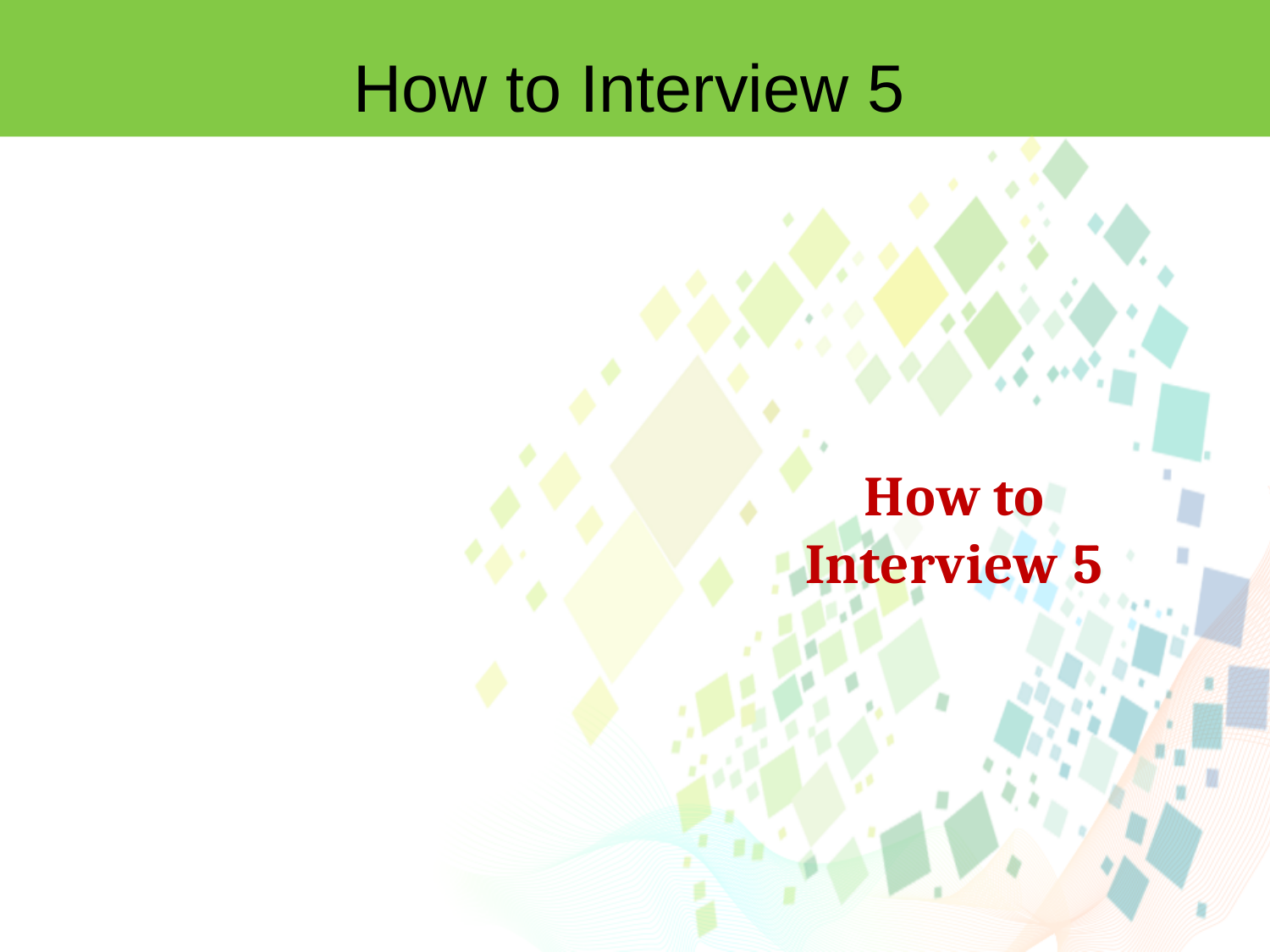

How to Interview 5
How to Interview 5